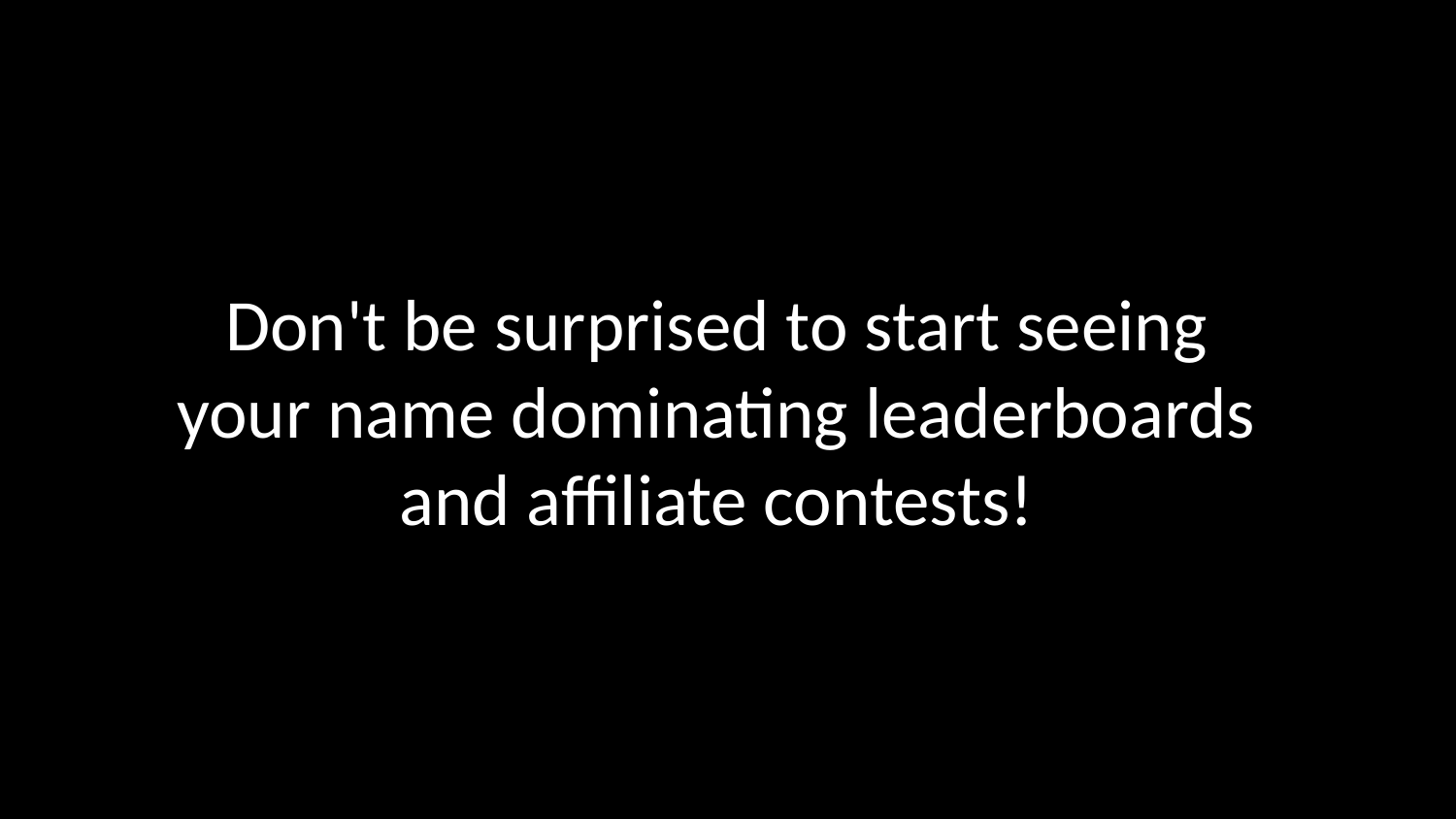

# Don't be surprised to start seeing your name dominating leaderboards and affiliate contests!